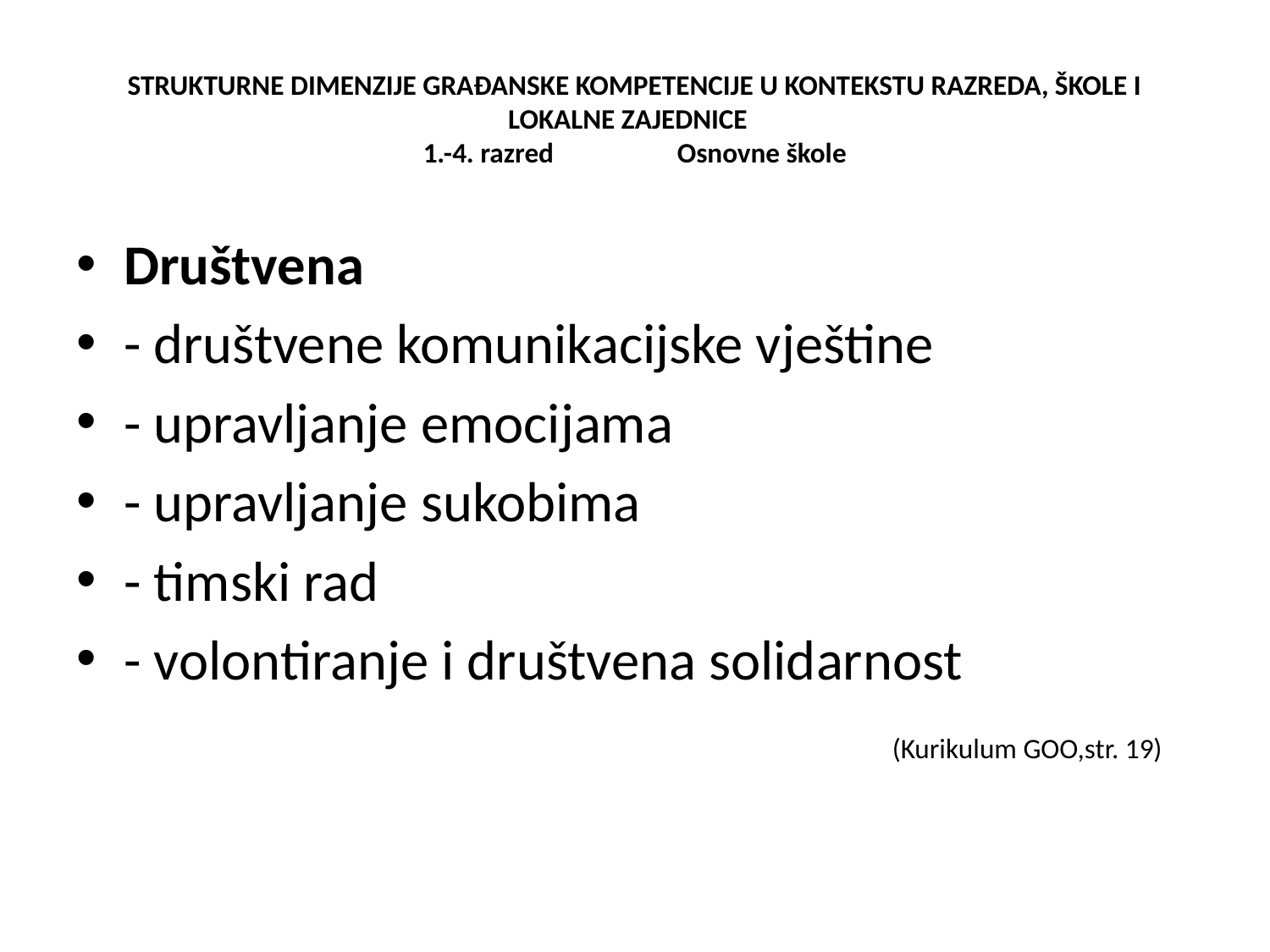

# STRUKTURNE DIMENZIJE GRAĐANSKE KOMPETENCIJE U KONTEKSTU RAZREDA, ŠKOLE I LOKALNE ZAJEDNICE 1.-4. razred 	Osnovne škole
Društvena
- društvene komunikacijske vještine
- upravljanje emocijama
- upravljanje sukobima
- timski rad
- volontiranje i društvena solidarnost
(Kurikulum GOO,str. 19)